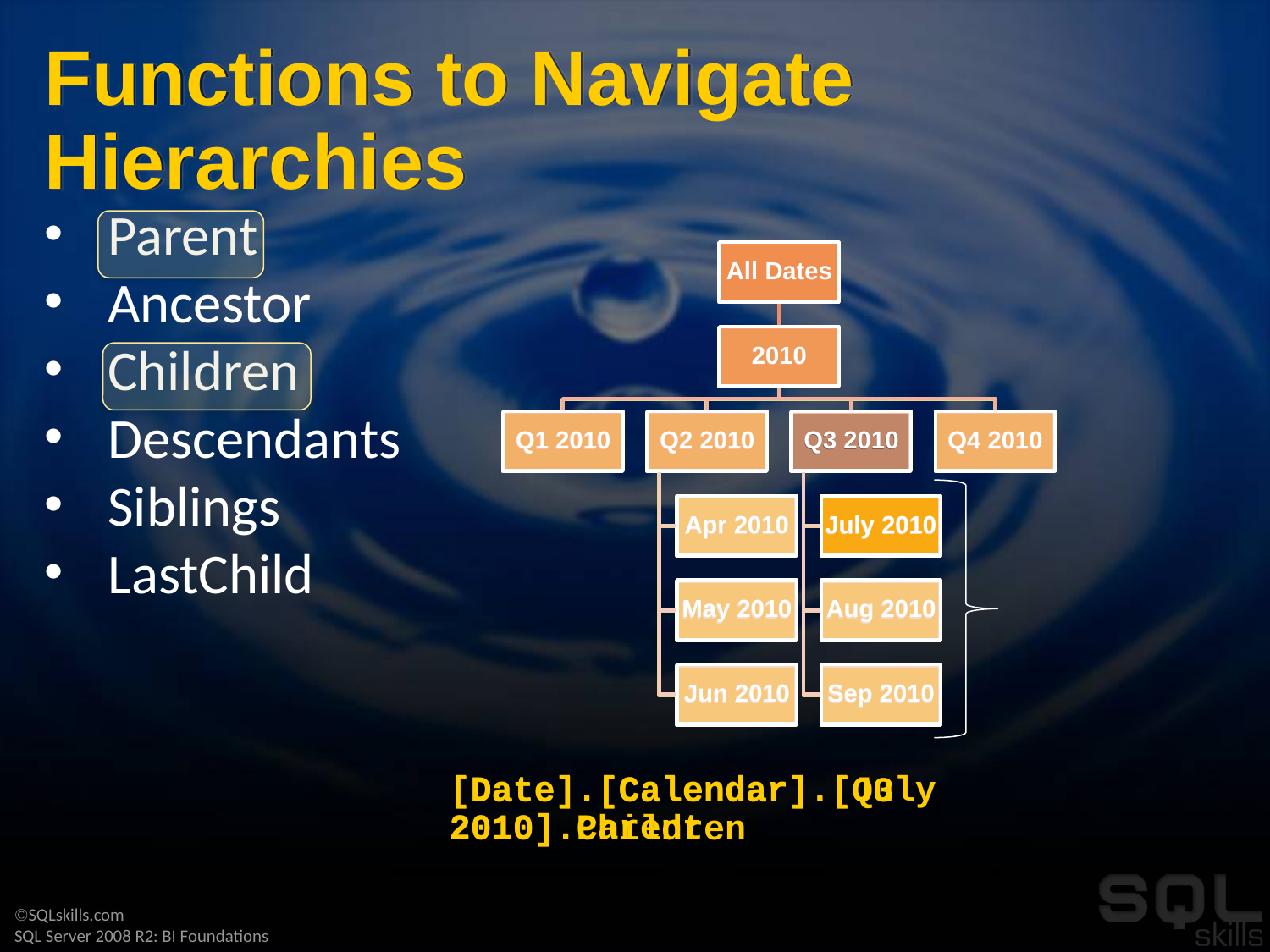

# Functions to Navigate Hierarchies
Parent
Ancestor
Children
Descendants
Siblings
LastChild

All Dates
2010
Q1 2010
Q2 2010
Apr 2010
May 2010
Jun 2010
Q3 2010
July 2010
Aug 2010
Sep 2010
Q4 2010
All Dates
2010
Q1 2010
Q2 2010
Apr 2010
May 2010
Jun 2010
Q3 2010
July 2010
Aug 2010
Sep 2010
Q4 2010

[Date].[Calendar].[July 2010].Parent
[Date].[Calendar].[Q3 2010].Children